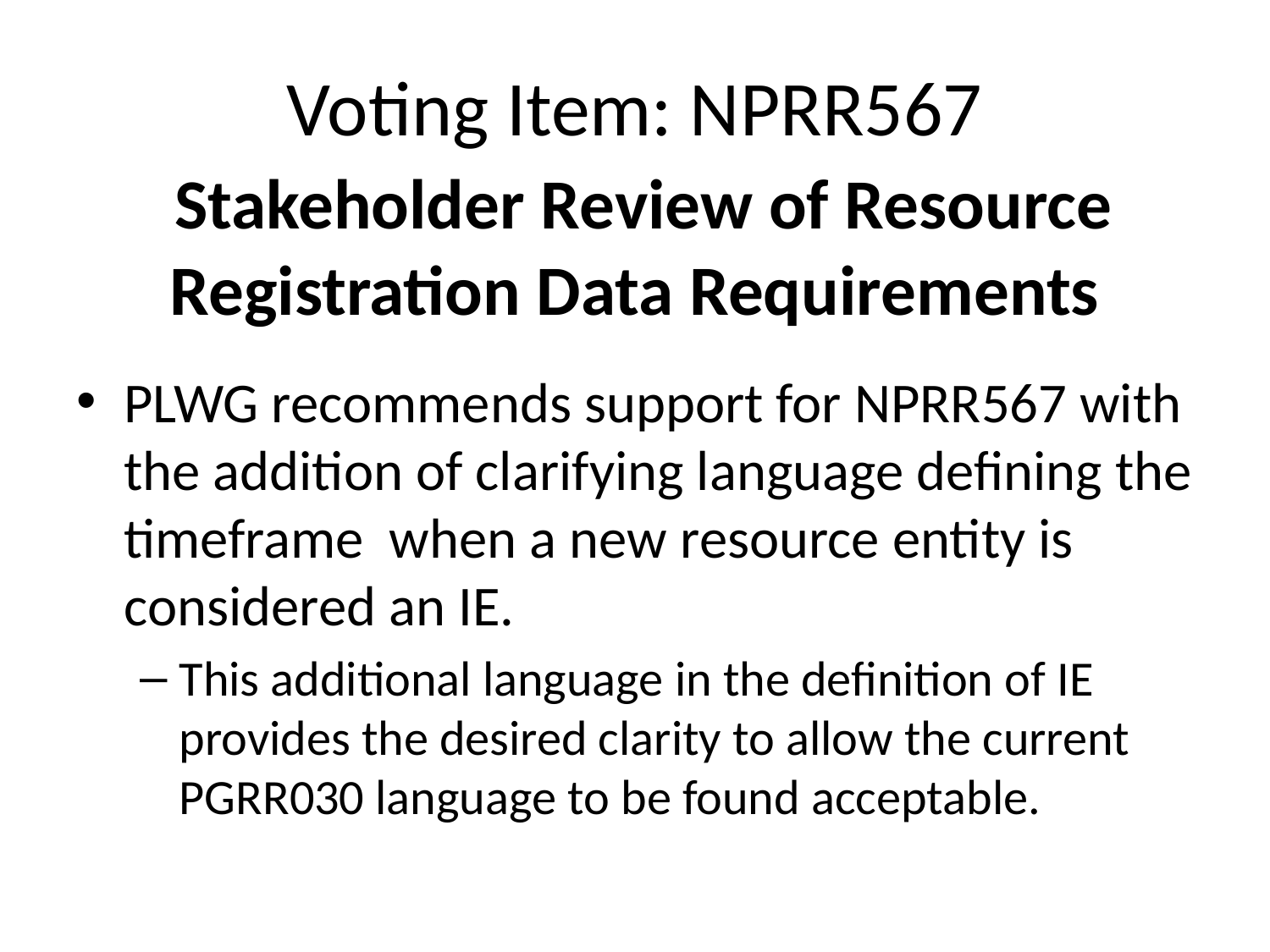

# Voting Item: NPRR567 Stakeholder Review of Resource Registration Data Requirements
PLWG recommends support for NPRR567 with the addition of clarifying language defining the timeframe  when a new resource entity is considered an IE.
This additional language in the definition of IE provides the desired clarity to allow the current PGRR030 language to be found acceptable.